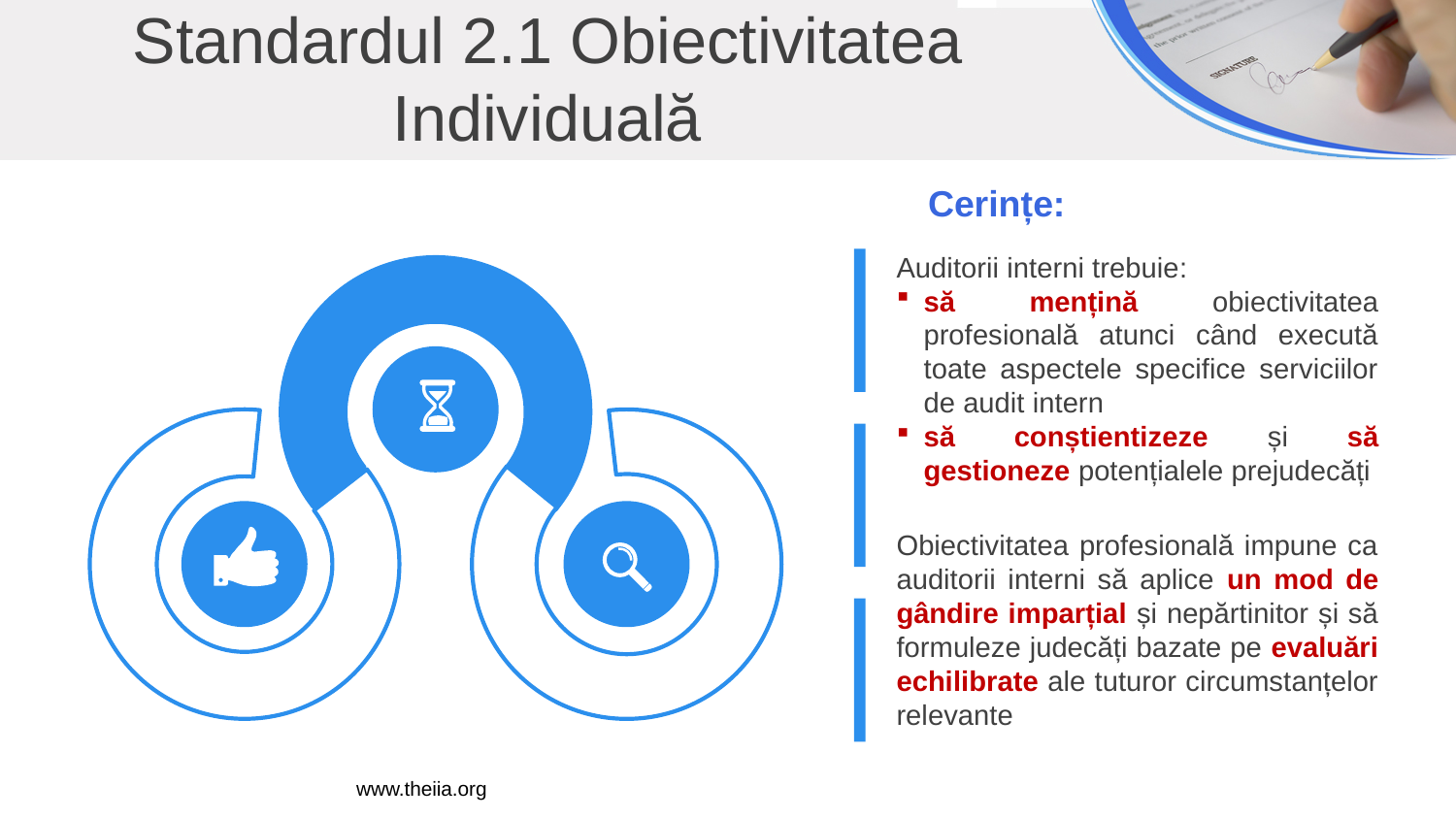

Standardul 2.1 Obiectivitatea Individuală
Cerințe:
Auditorii interni trebuie:
să mențină obiectivitatea profesională atunci când execută toate aspectele specifice serviciilor de audit intern
să conștientizeze și să gestioneze potențialele prejudecăți

Obiectivitatea profesională impune ca auditorii interni să aplice un mod de gândire imparțial și nepărtinitor și să formuleze judecăți bazate pe evaluări echilibrate ale tuturor circumstanțelor relevante

www.theiia.org